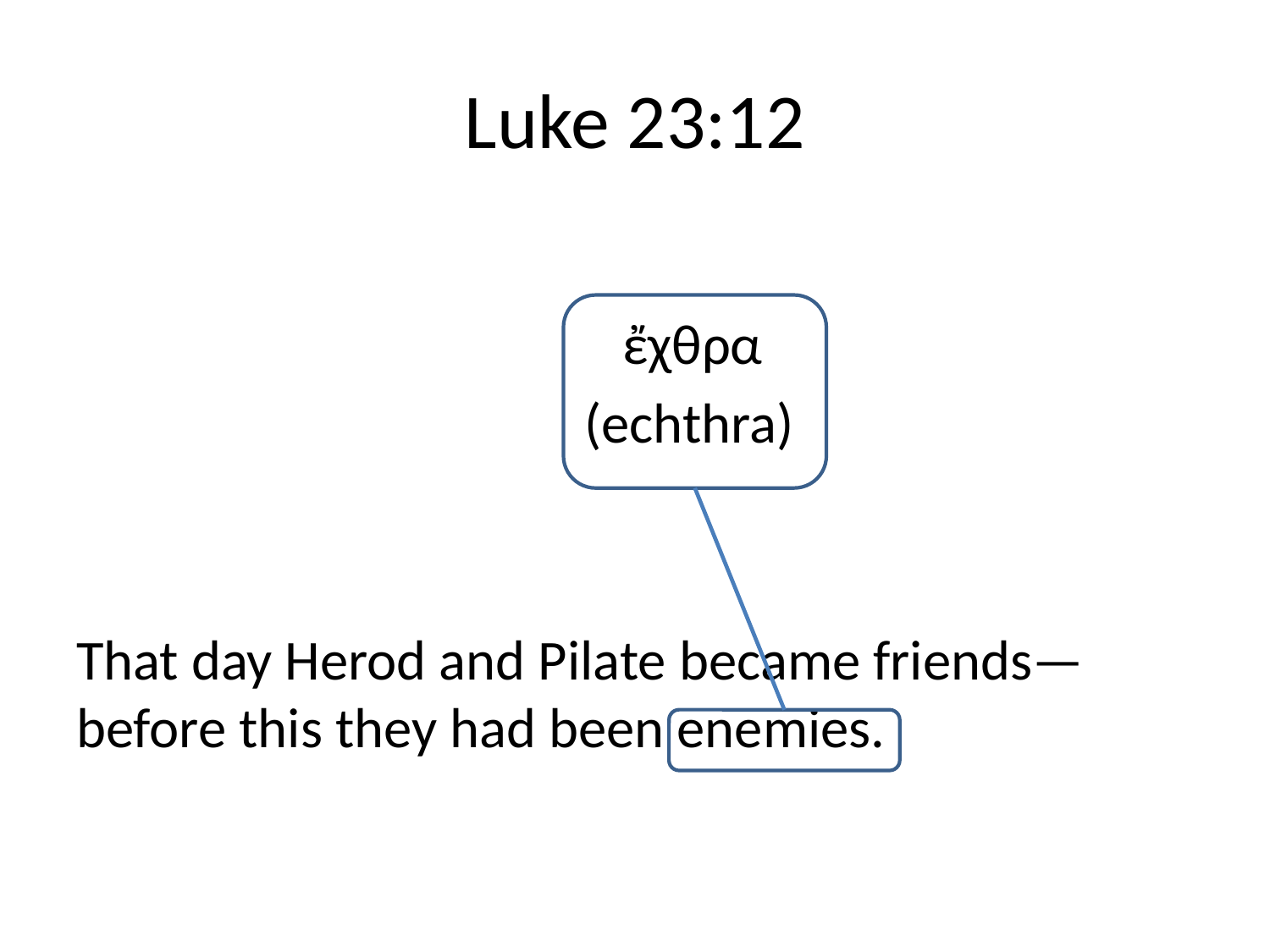

# Luke 23:12

				   ἔχθρα
				(echthra)

That day Herod and Pilate became friends—before this they had been enemies.